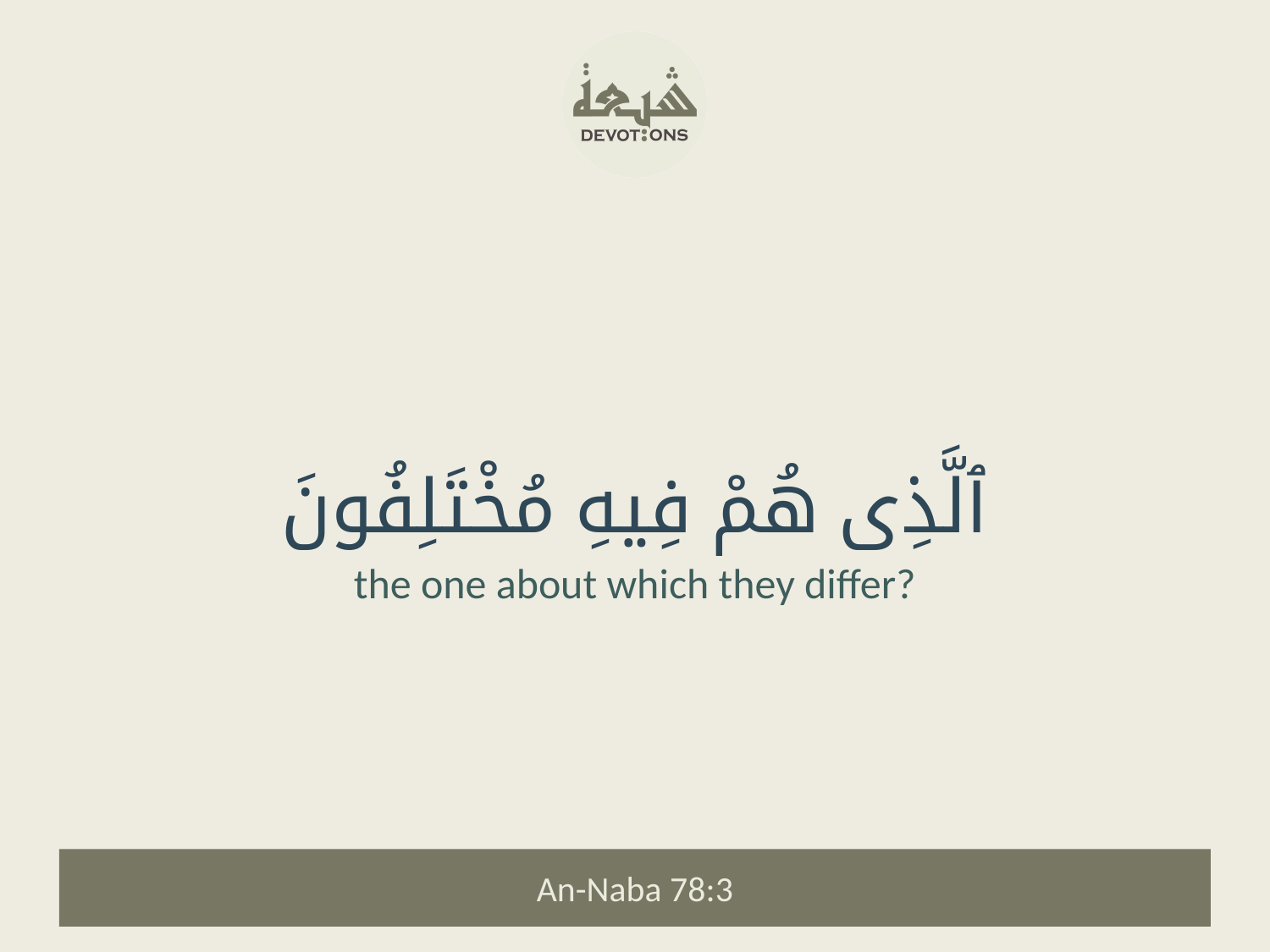

ٱلَّذِى هُمْ فِيهِ مُخْتَلِفُونَ
the one about which they differ?
An-Naba 78:3